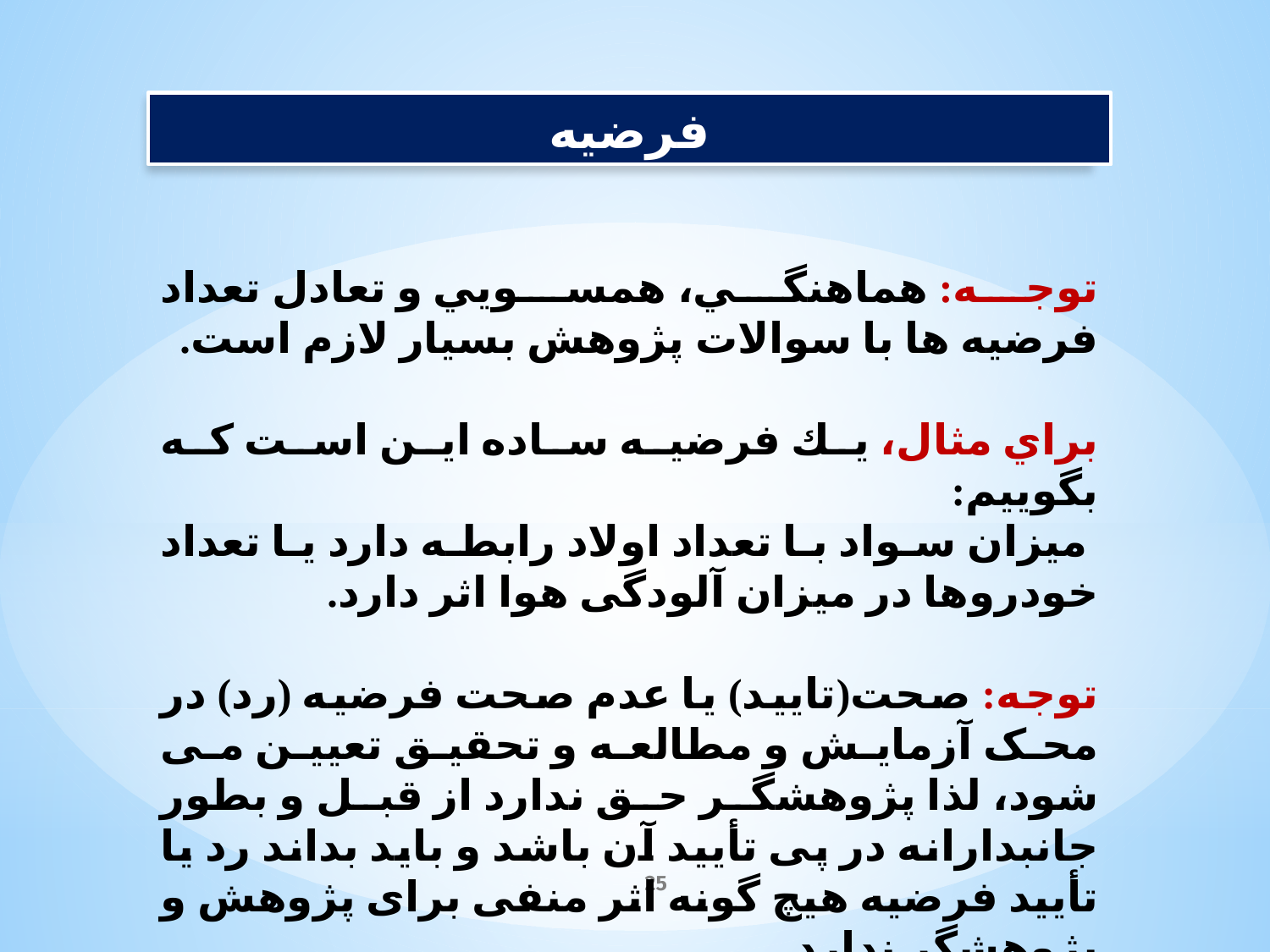

فرضیه
توجه: هماهنگي، همسويي و تعادل تعداد فرضيه ها با سوالات پژوهش بسيار لازم است.
براي مثال، يك فرضیه ساده این است که بگوییم:
 میزان سواد با تعداد اولاد رابطه دارد یا تعداد خودروها در میزان آلودگی هوا اثر دارد.
توجه: صحت(تایید) یا عدم صحت فرضیه (رد) در محک آزمایش و مطالعه و تحقیق تعیین می شود، لذا پژوهشگر حق ندارد از قبل و بطور جانبدارانه در پی تأييد آن باشد و بايد بداند رد یا تأیید فرضیه هیچ گونه اثر منفی برای پژوهش و پژوهشگر ندارد.
25